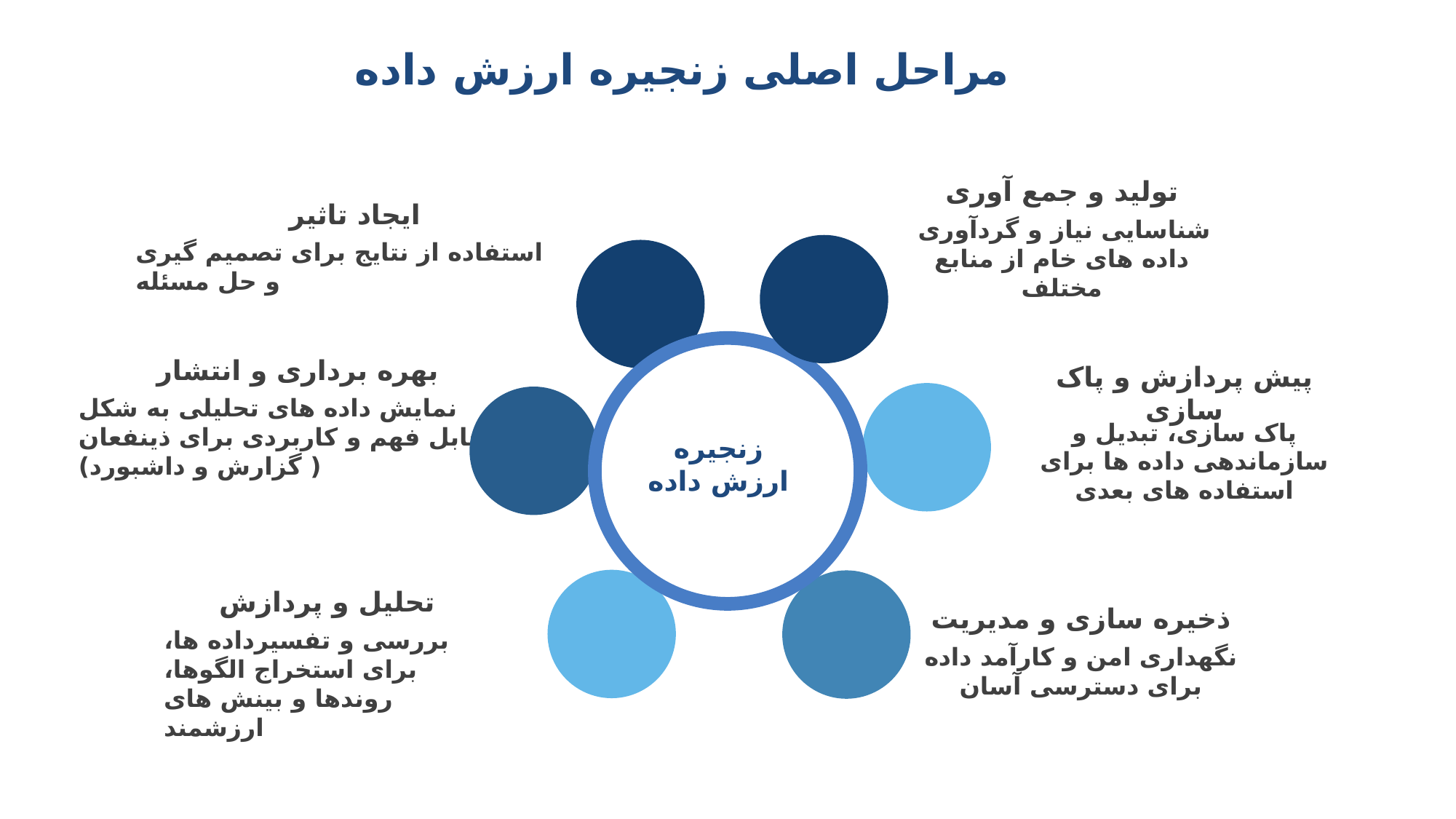

مراحل اصلی زنجیره ارزش داده
تولید و جمع آوری
 شناسایی نیاز و گردآوری داده های خام از منابع مختلف
ایجاد تاثیر
استفاده از نتایج برای تصمیم گیری و حل مسئله

بهره برداری و انتشار
نمایش داده های تحلیلی به شکل قابل فهم و کاربردی برای ذینفعان ( گزارش و داشبورد)
پیش پردازش و پاک سازی
پاک سازی، تبدیل و سازماندهی داده ها برای استفاده های بعدی

زنجیره ارزش داده

تحلیل و پردازش
بررسی و تفسیرداده ها، برای استخراج الگوها، روندها و بینش های ارزشمند
ذخیره سازی و مدیریت
نگهداری امن و کارآمد داده برای دسترسی آسان